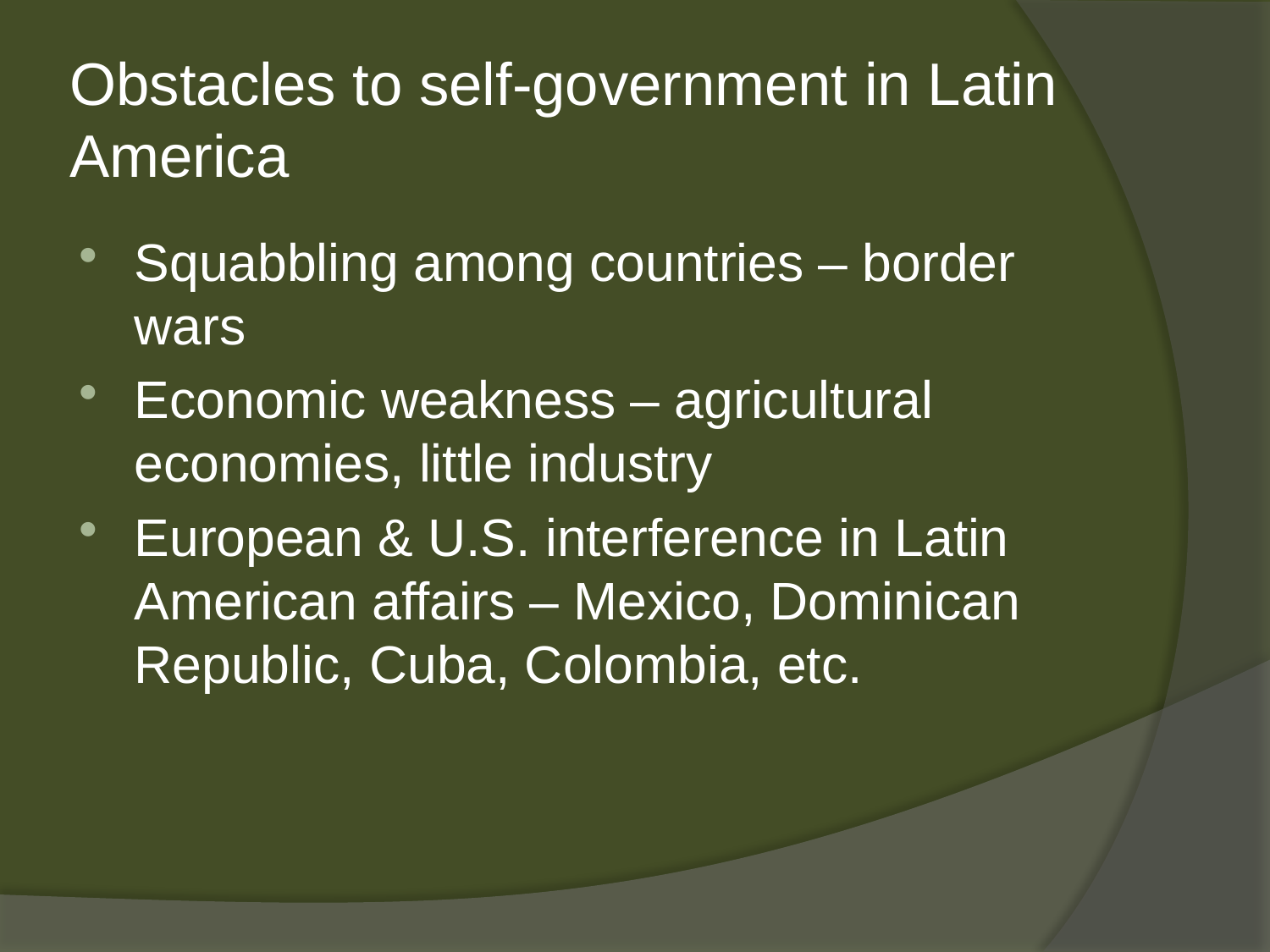

# Obstacles to self-government in Latin America
Squabbling among countries – border wars
Economic weakness – agricultural economies, little industry
European & U.S. interference in Latin American affairs – Mexico, Dominican Republic, Cuba, Colombia, etc.